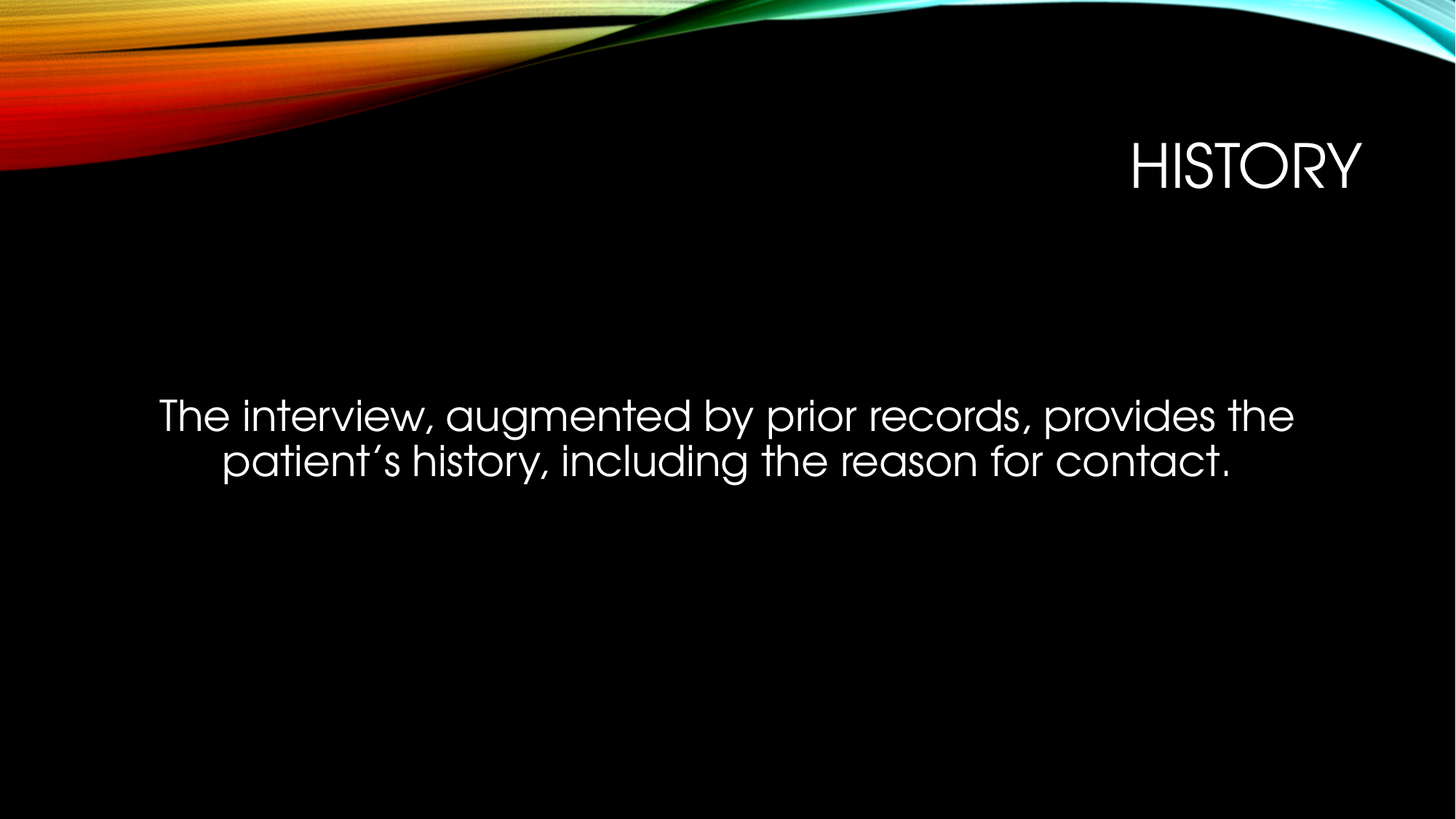

# History

The interview, augmented by prior records, provides the patient’s history, including the reason for contact.